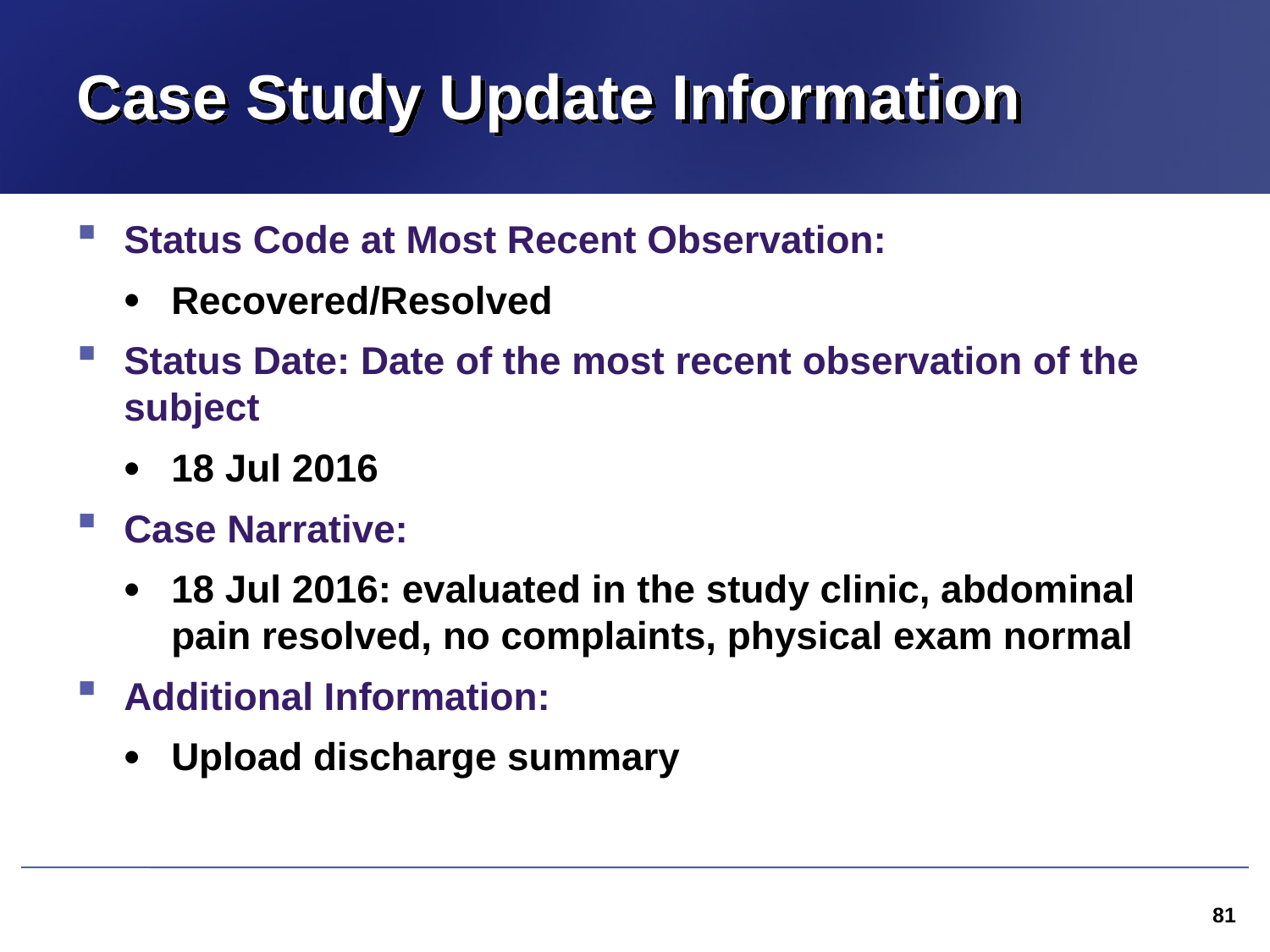

# Case Study Update Information
Status Code at Most Recent Observation:
Recovered/Resolved
Status Date: Date of the most recent observation of the subject
18 Jul 2016
Case Narrative:
18 Jul 2016: evaluated in the study clinic, abdominal pain resolved, no complaints, physical exam normal
Additional Information:
Upload discharge summary
81